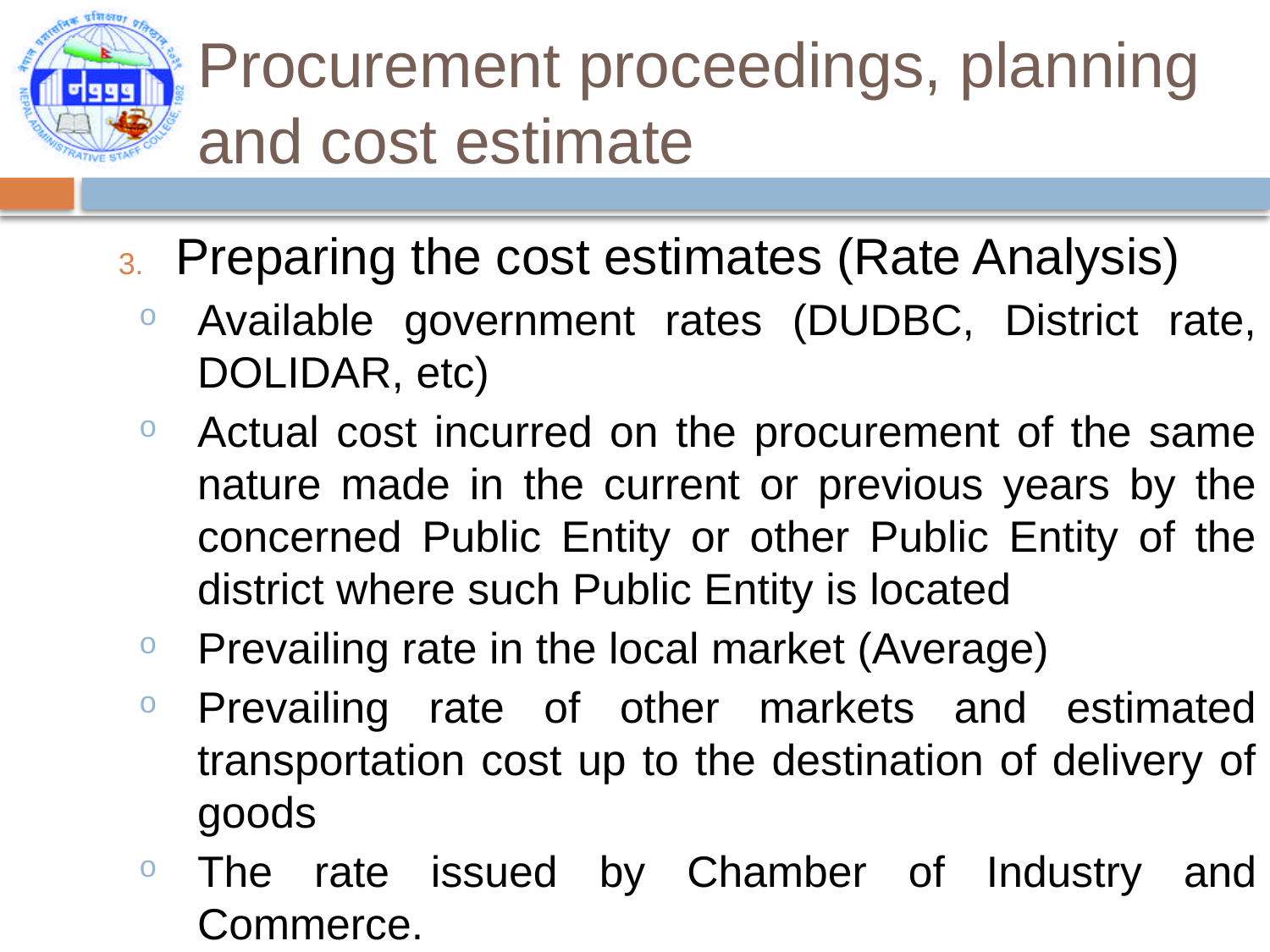

# Procurement proceedings, planning and cost estimate
Preparing the cost estimates (Rate Analysis)
Available government rates (DUDBC, District rate, DOLIDAR, etc)
Actual cost incurred on the procurement of the same nature made in the current or previous years by the concerned Public Entity or other Public Entity of the district where such Public Entity is located
Prevailing rate in the local market (Average)
Prevailing rate of other markets and estimated transportation cost up to the destination of delivery of goods
The rate issued by Chamber of Industry and Commerce.